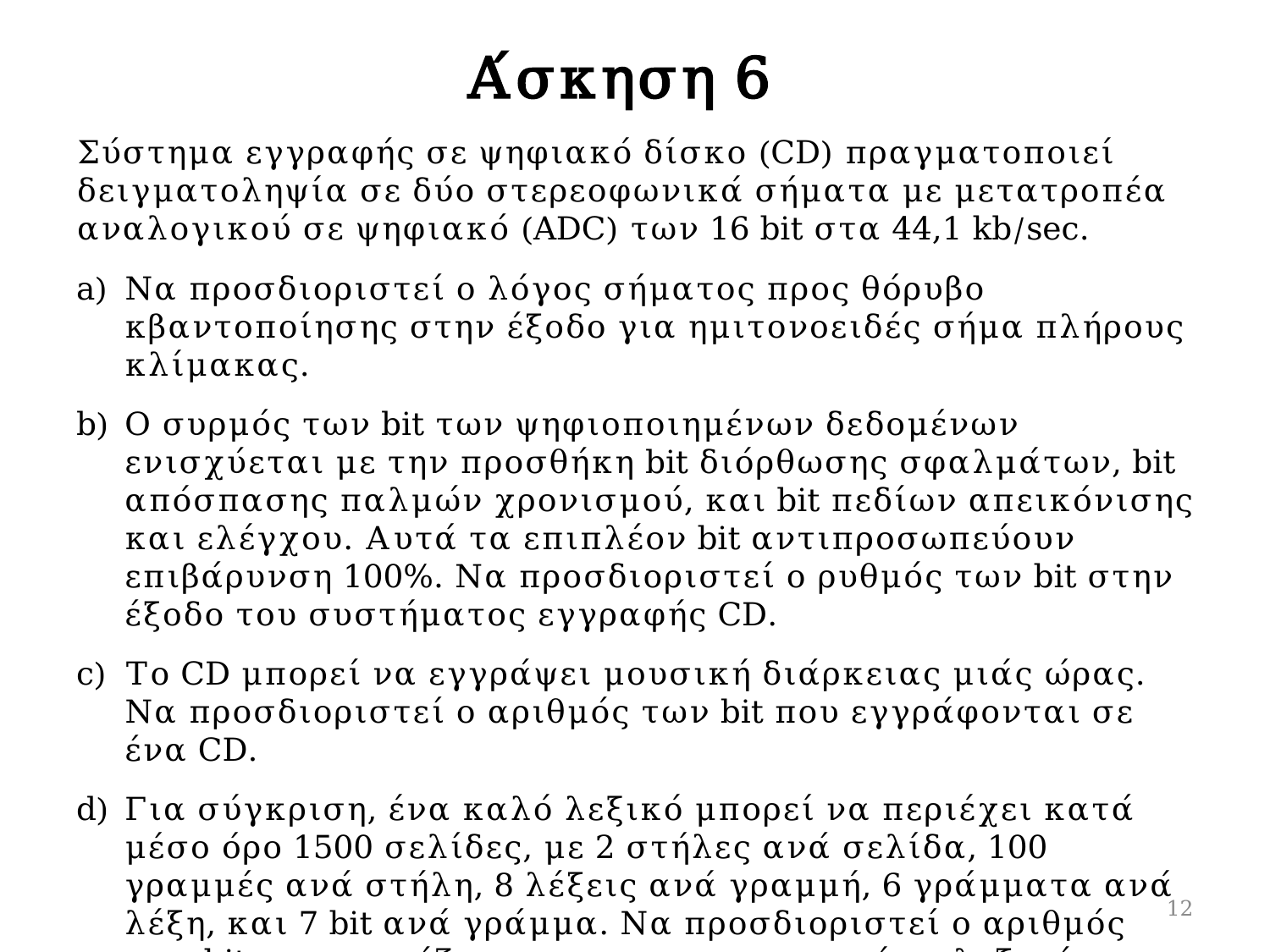

# Άσκηση 6
Σύστημα εγγραφής σε ψηφιακό δίσκο (CD) πραγματοποιεί δειγματοληψία σε δύο στερεοφωνικά σήματα με μετατροπέα αναλογικού σε ψηφιακό (ADC) των 16 bit στα 44,1 kb/sec.
Να προσδιοριστεί ο λόγος σήματος προς θόρυβο κβαντοποίησης στην έξοδο για ημιτονοειδές σήμα πλήρους κλίμακας.
Ο συρμός των bit των ψηφιοποιημένων δεδομένων ενισχύεται με την προσθήκη bit διόρθωσης σφαλμάτων, bit απόσπασης παλμών χρονισμού, και bit πεδίων απεικόνισης και ελέγχου. Αυτά τα επιπλέον bit αντιπροσωπεύουν επιβάρυνση 100%. Να προσδιοριστεί ο ρυθμός των bit στην έξοδο του συστήματος εγγραφής CD.
Το CD μπορεί να εγγράψει μουσική διάρκειας μιάς ώρας. Να προσδιοριστεί ο αριθμός των bit που εγγράφονται σε ένα CD.
Για σύγκριση, ένα καλό λεξικό μπορεί να περιέχει κατά μέσο όρο 1500 σελίδες, με 2 στήλες ανά σελίδα, 100 γραμμές ανά στήλη, 8 λέξεις ανά γραμμή, 6 γράμματα ανά λέξη, και 7 bit ανά γράμμα. Να προσδιοριστεί ο αριθμός των bit που χρειάζονται για να περιγραφεί το λεξικό, και να υπολογιστεί ο αριθμός ανάλογων βιβλίων που μπορούν να αποθηκευθούν σε CD.
12